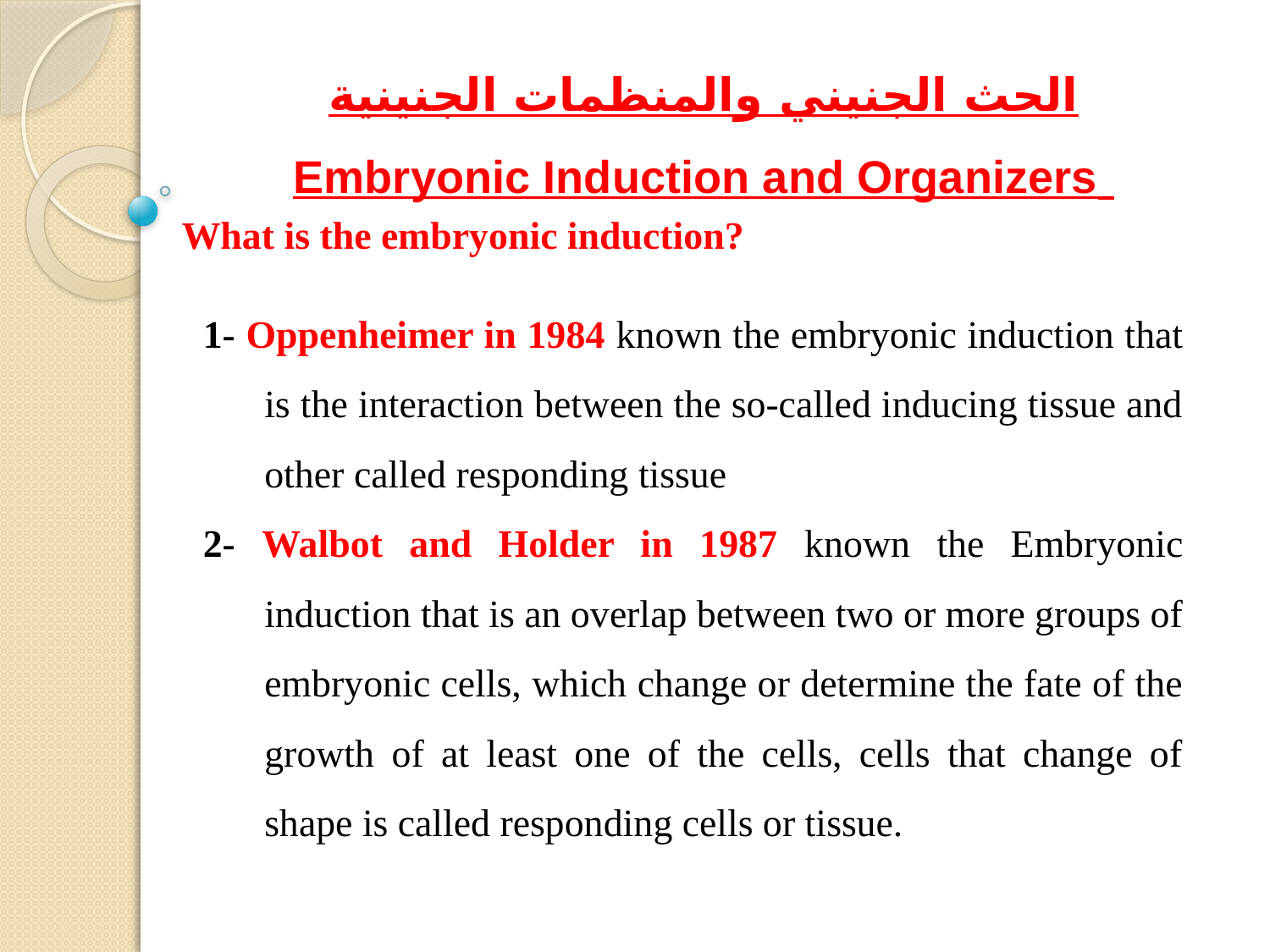

الحث الجنيني والمنظمات الجنينية
 Embryonic Induction and Organizers
What is the embryonic induction?
1- Oppenheimer in 1984 known the embryonic induction that is the interaction between the so-called inducing tissue and other called responding tissue
2- Walbot and Holder in 1987 known the Embryonic induction that is an overlap between two or more groups of embryonic cells, which change or determine the fate of the growth of at least one of the cells, cells that change of shape is called responding cells or tissue.